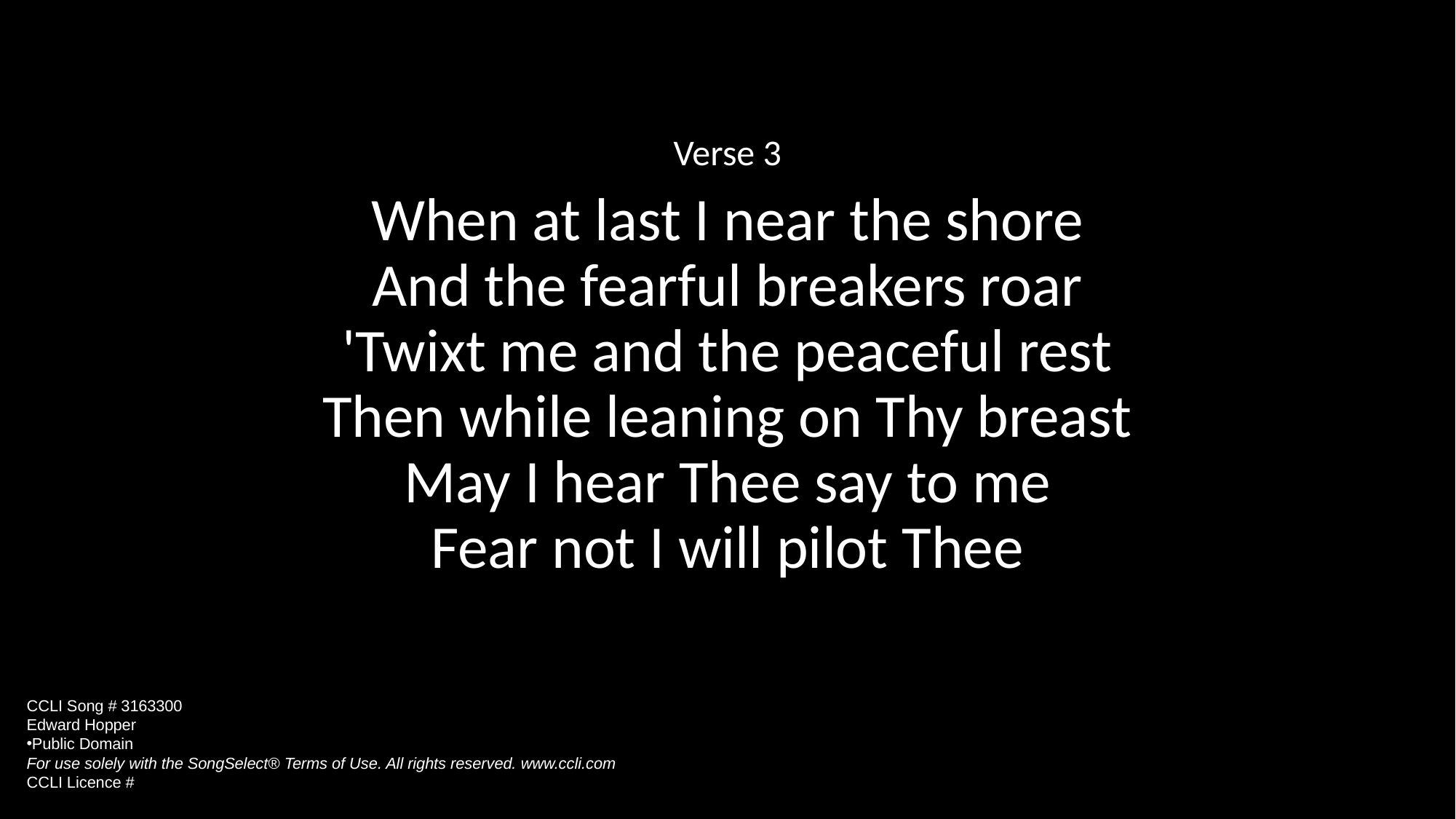

Verse 3
When at last I near the shore
And the fearful breakers roar
'Twixt me and the peaceful rest
Then while leaning on Thy breast
May I hear Thee say to me
Fear not I will pilot Thee

CCLI Song # 3163300
Edward Hopper
Public Domain
For use solely with the SongSelect® Terms of Use. All rights reserved. www.ccli.com
CCLI Licence #